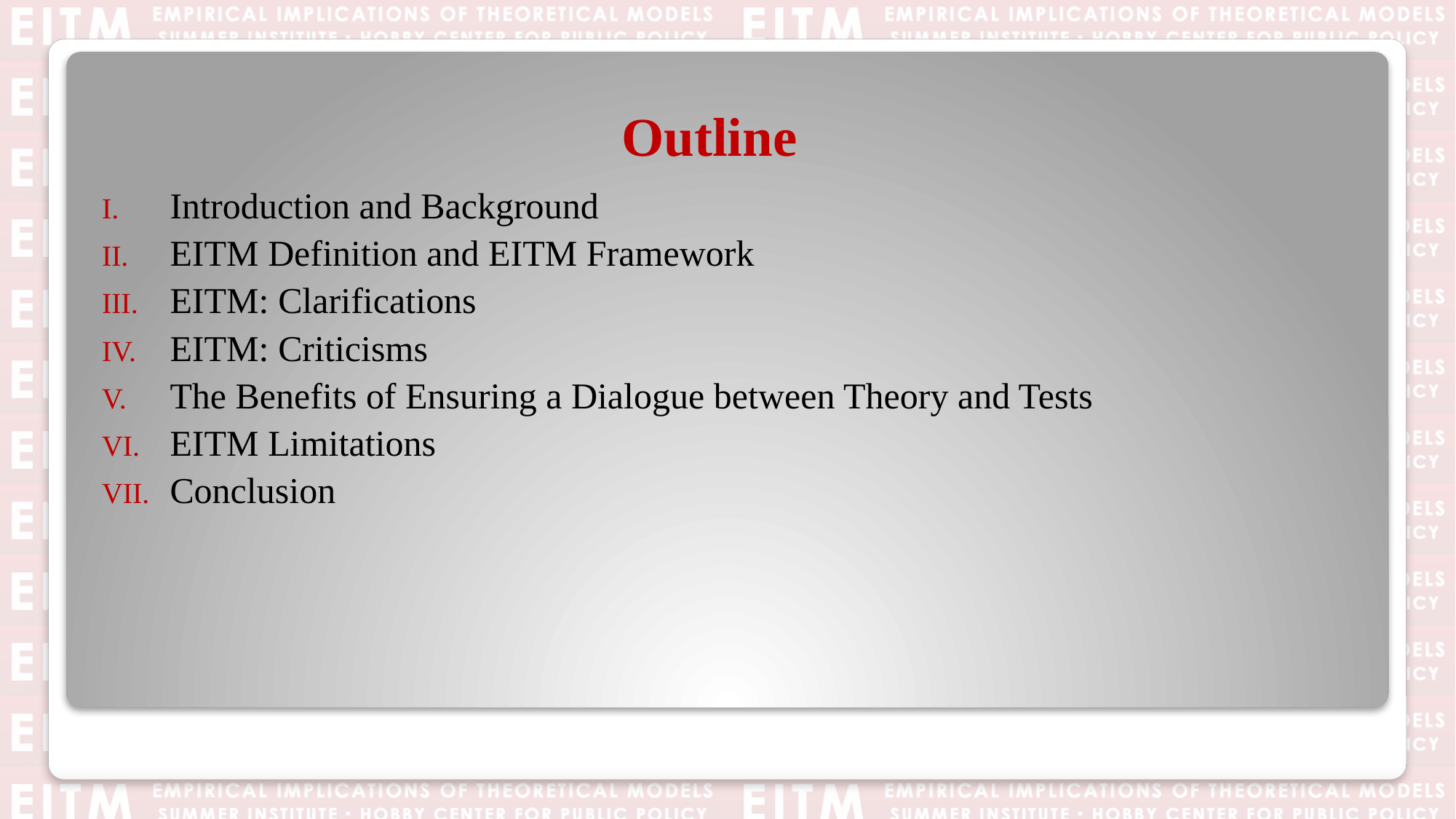

# Outline
Introduction and Background
EITM Definition and EITM Framework
EITM: Clarifications
EITM: Criticisms
The Benefits of Ensuring a Dialogue between Theory and Tests
EITM Limitations
Conclusion